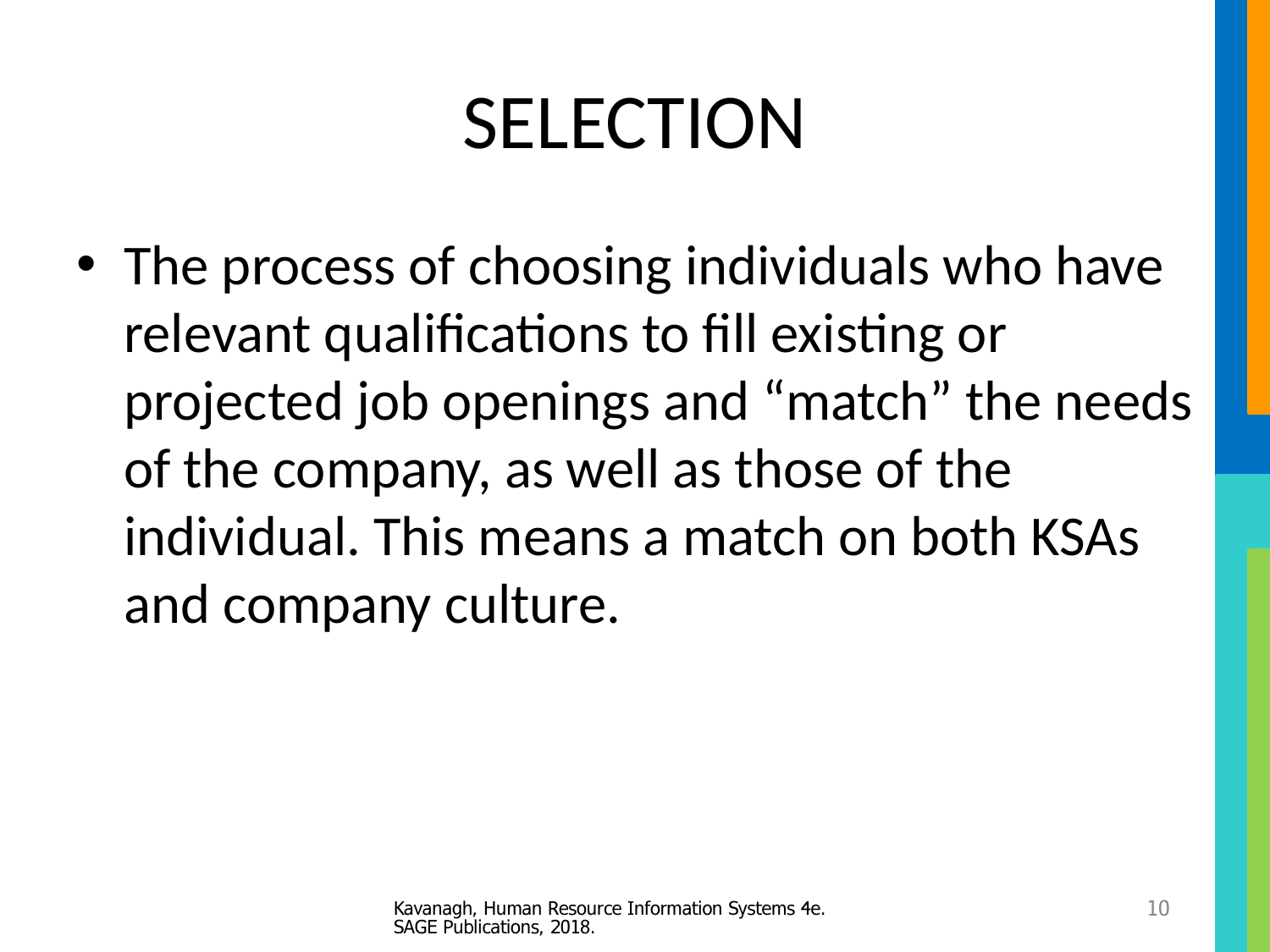

# SELECTION
The process of choosing individuals who have relevant qualifications to fill existing or projected job openings and “match” the needs of the company, as well as those of the individual. This means a match on both KSAs and company culture.

Kavanagh, Human Resource Information Systems 4e. SAGE Publications, 2018.
10